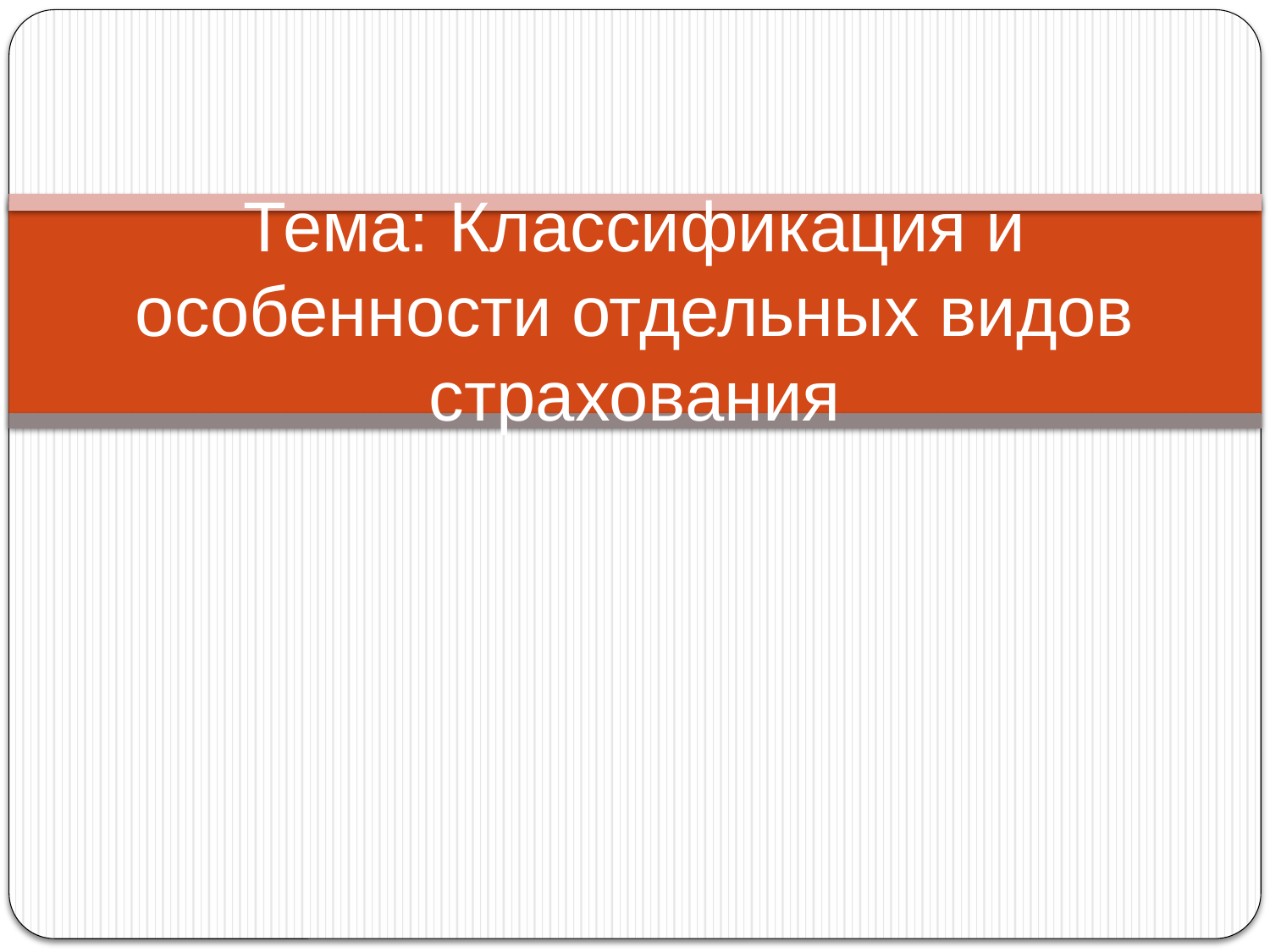

# Тема: Классификация и особенности отдельных видов страхования